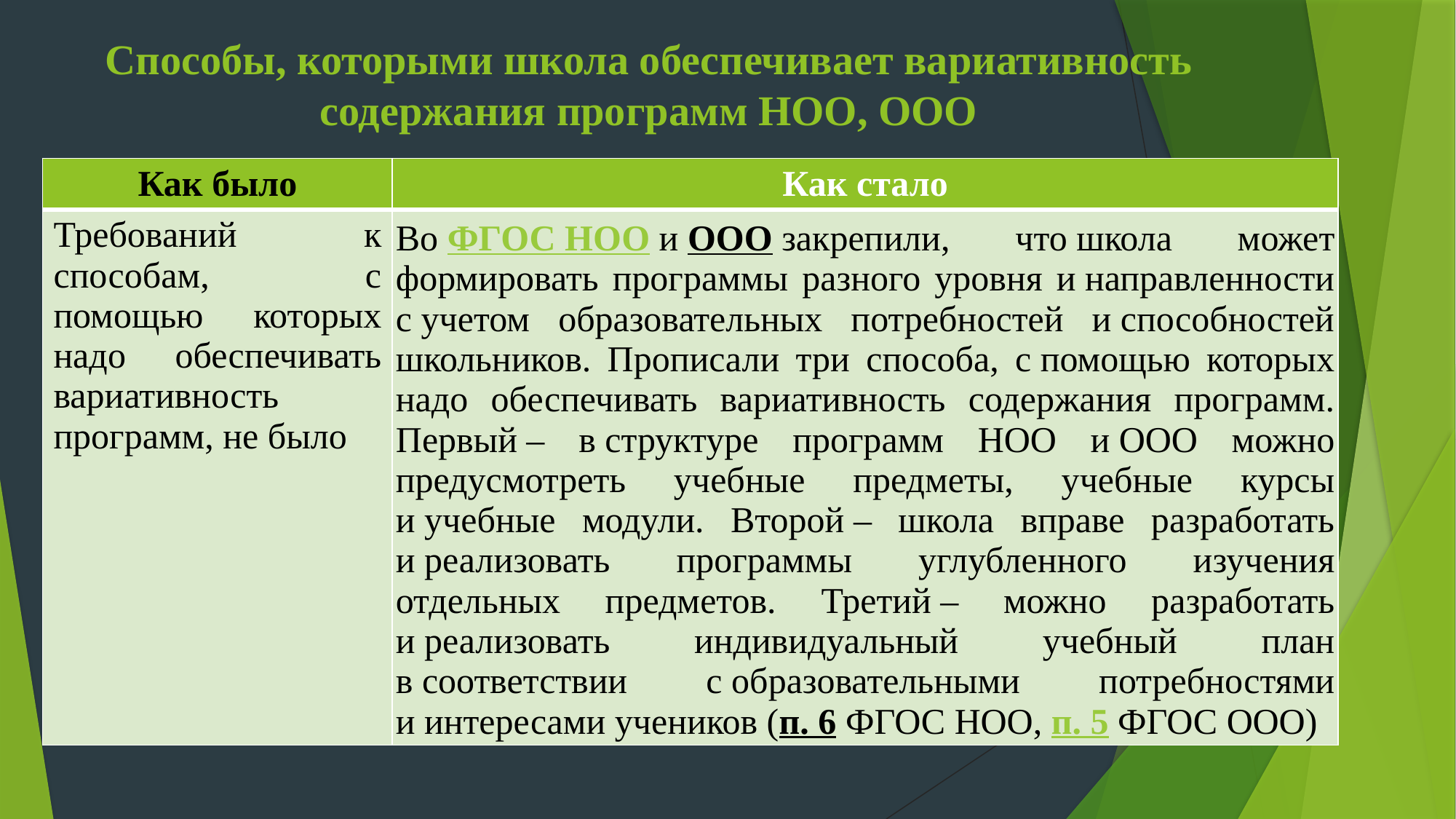

# Способы, которыми школа обеспечивает вариативность содержания программ НОО, ООО
| Как было | Как стало |
| --- | --- |
| Требований к способам, с помощью которых надо обеспечивать вариативность программ, не было | Во ФГОС НОО и ООО закрепили, что школа может формировать программы разного уровня и направленности с учетом образовательных потребностей и способностей школьников. Прописали три способа, с помощью которых надо обеспечивать вариативность содержания программ. Первый – в структуре программ НОО и ООО можно предусмотреть учебные предметы, учебные курсы и учебные модули. Второй – школа вправе разработать и реализовать программы углубленного изучения отдельных предметов. Третий – можно разработать и реализовать индивидуальный учебный план в соответствии с образовательными потребностями и интересами учеников (п. 6 ФГОС НОО, п. 5 ФГОС ООО) |